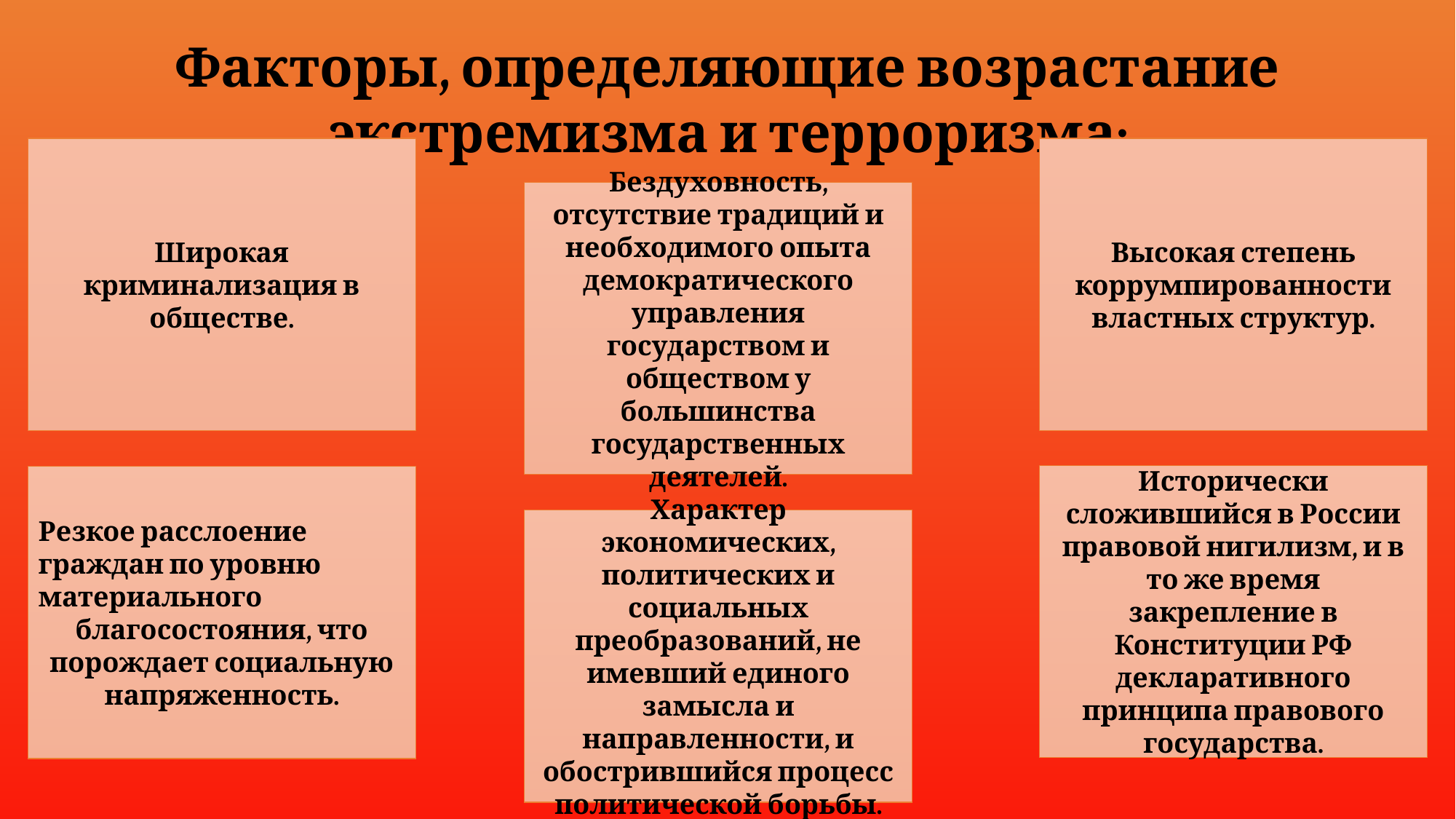

Факторы, определяющие возрастание экстремизма и терроризма:
Широкая криминализация в обществе.
Высокая степень коррумпированности властных структур.
Бездуховность, отсутствие традиций и необходимого опыта демократического управления государством и обществом у большинства государственных деятелей.
Исторически сложившийся в России правовой нигилизм, и в то же время закрепление в Конституции РФ декларативного принципа правового государства.
Резкое расслоение граждан по уровню материального
благосостояния, что порождает социальную напряженность.
Характер экономических, политических и социальных преобразований, не имевший единого замысла и направленности, и обострившийся процесс политической борьбы.